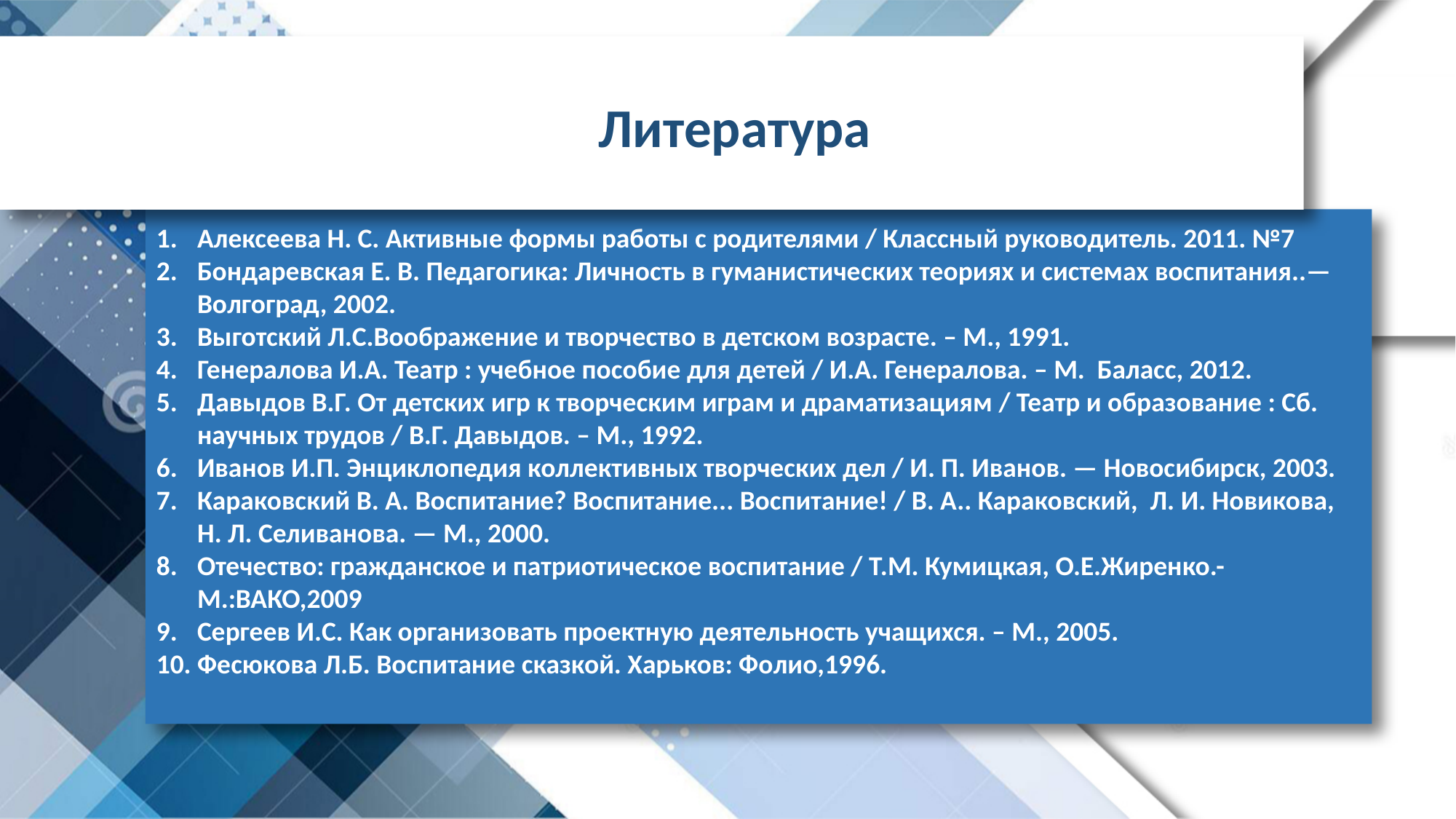

Литература
Алексеева Н. С. Активные формы работы с родителями / Классный руководитель. 2011. №7
Бондаревская Е. В. Педагогика: Личность в гуманистических теориях и системах воспитания..— Волгоград, 2002.
Выготский Л.С.Воображение и творчество в детском возрасте. – М., 1991.
Генералова И.А. Театр : учебное пособие для детей / И.А. Генералова. – М.  Баласс, 2012.
Давыдов В.Г. От детских игр к творческим играм и драматизациям / Театр и образование : Сб. научных трудов / В.Г. Давыдов. – М., 1992.
Иванов И.П. Энциклопедия коллективных творческих дел / И. П. Иванов. — Новосибирск, 2003.
Караковский В. А. Воспитание? Воспитание... Воспитание! / В. А.. Караковский,  Л. И. Новикова, Н. Л. Селиванова. — М., 2000.
Отечество: гражданское и патриотическое воспитание / Т.М. Кумицкая, О.Е.Жиренко.-М.:ВАКО,2009
Сергеев И.С. Как организовать проектную деятельность учащихся. – М., 2005.
Фесюкова Л.Б. Воспитание сказкой. Харьков: Фолио,1996.